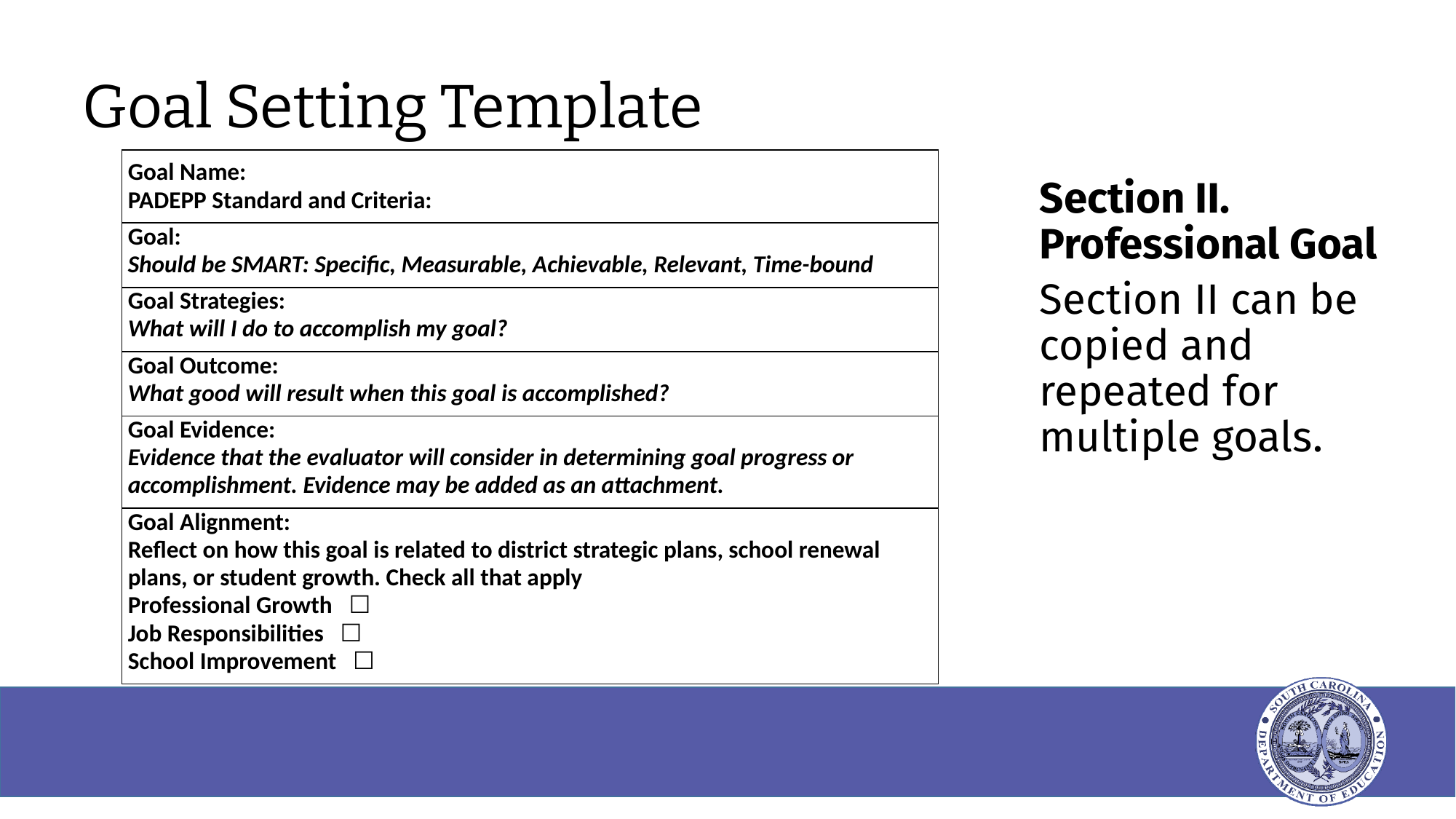

# Goal Setting Template
| Goal Name:    PADEPP Standard and Criteria: |
| --- |
| Goal:   Should be SMART: Specific, Measurable, Achievable, Relevant, Time-bound |
| Goal Strategies:    What will I do to accomplish my goal? |
| Goal Outcome:   What good will result when this goal is accomplished? |
| Goal Evidence:   Evidence that the evaluator will consider in determining goal progress or accomplishment. Evidence may be added as an attachment. |
| Goal Alignment:    Reflect on how this goal is related to district strategic plans, school renewal plans, or student growth. Check all that apply   Professional Growth   ☐   Job Responsibilities   ☐   School Improvement   ☐ |
Section II. Professional Goal
Section II can be copied and repeated for multiple goals.